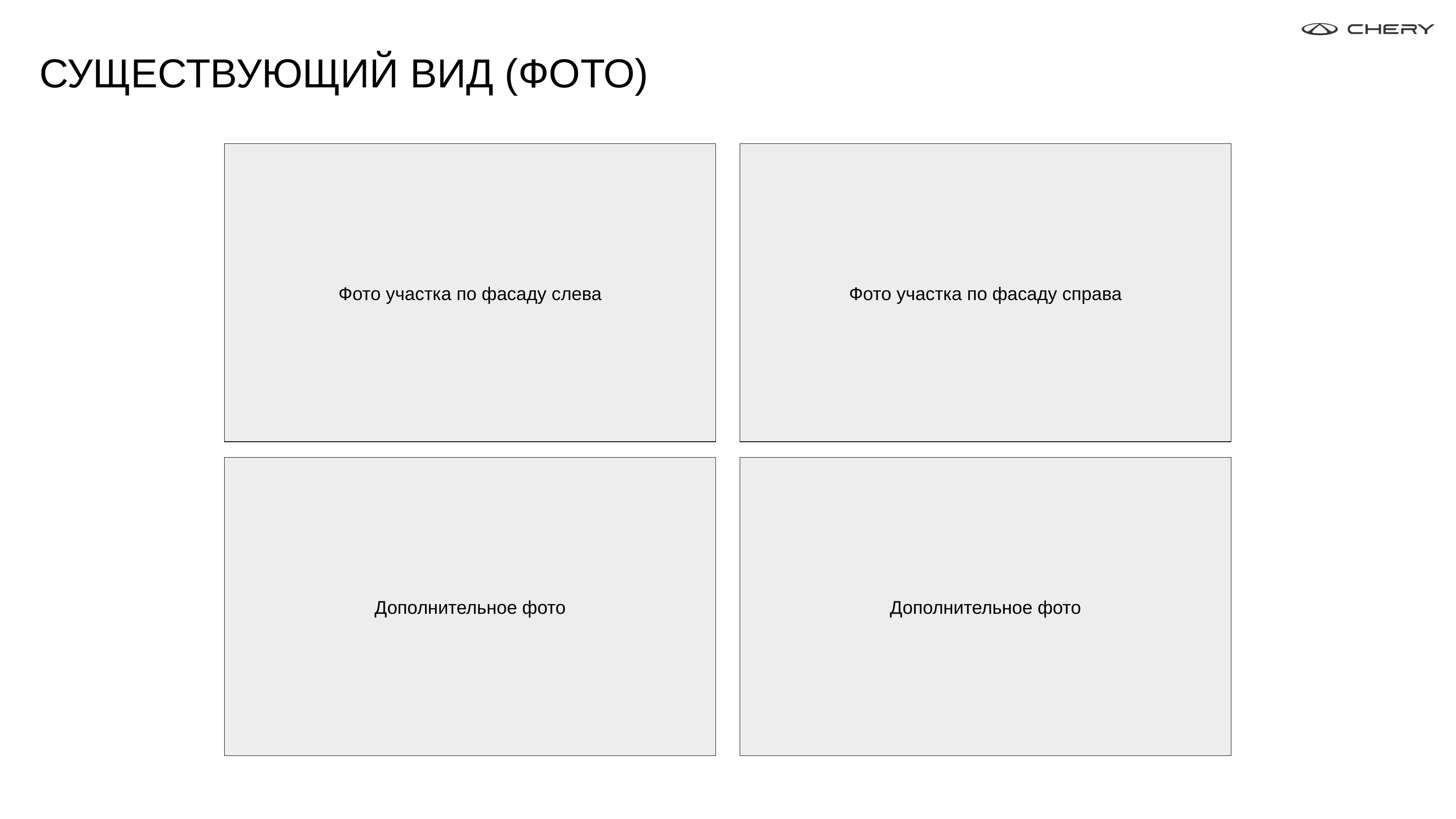

# СУЩЕСТВУЮЩИЙ ВИД (ФОТО)
Фото участка по фасаду слева
Фото участка по фасаду справа
Дополнительное фото
Дополнительное фото